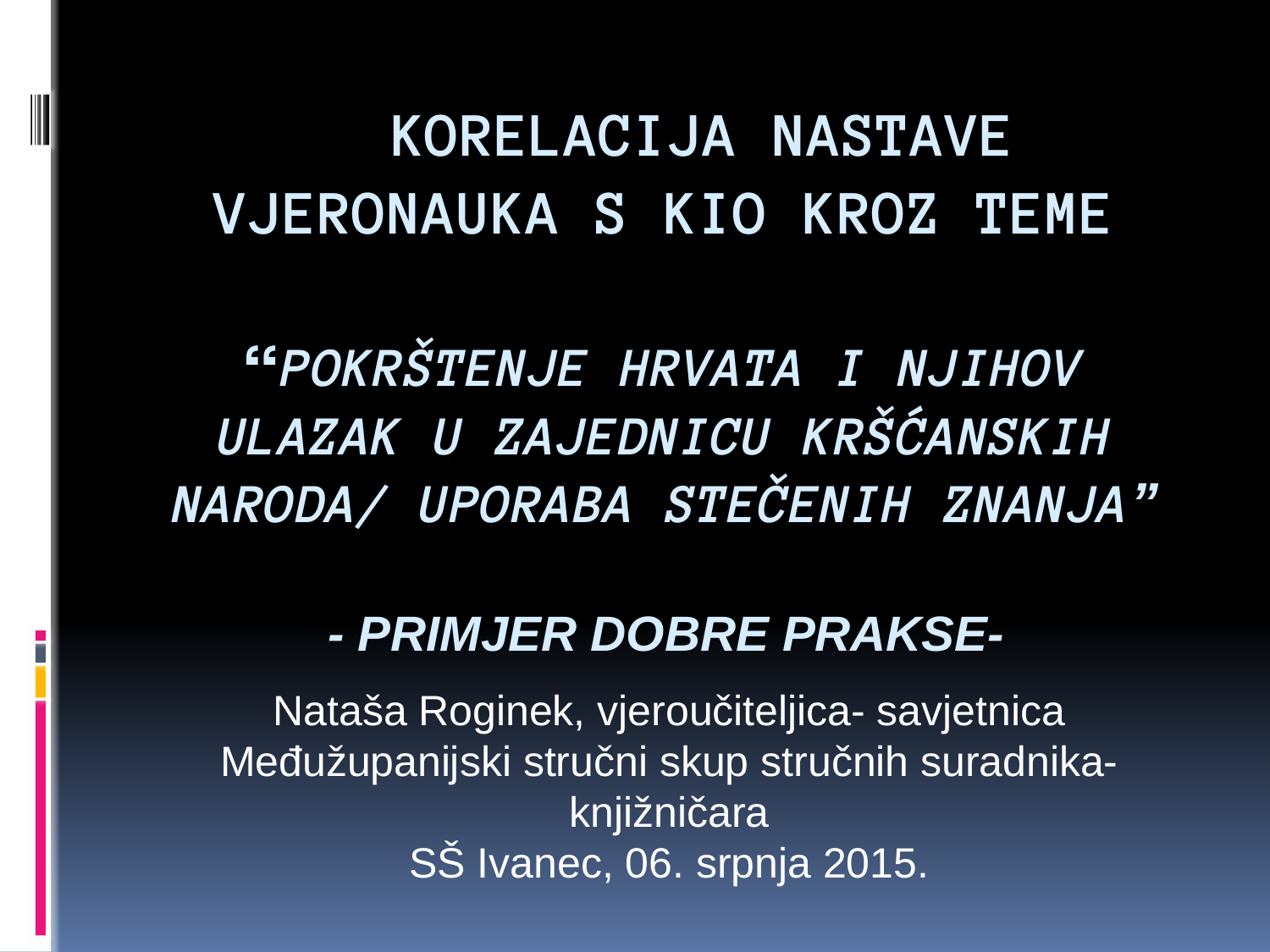

# KORELACIJA nastave vjeronauka s kio kroz teme “Pokrštenje hrvata i njihov ulazak u zajednicu kršćanskih naroda/ uporaba stečenih znanja” - primjer dobre prakse-
Nataša Roginek, vjeroučiteljica- savjetnica
Međužupanijski stručni skup stručnih suradnika- knjižničara
SŠ Ivanec, 06. srpnja 2015.